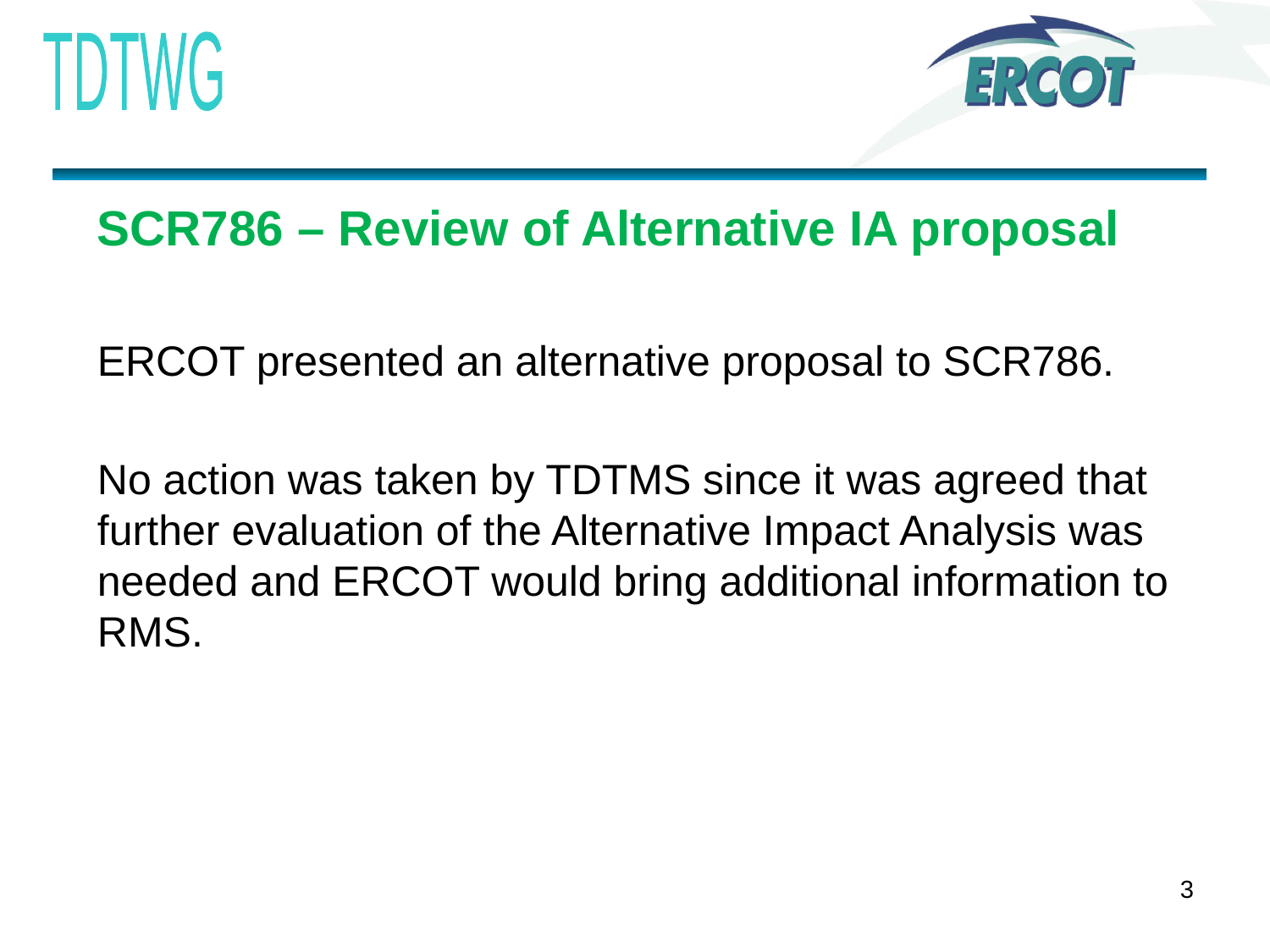

#
SCR786 – Review of Alternative IA proposal

ERCOT presented an alternative proposal to SCR786.

No action was taken by TDTMS since it was agreed that further evaluation of the Alternative Impact Analysis was needed and ERCOT would bring additional information to RMS.
3